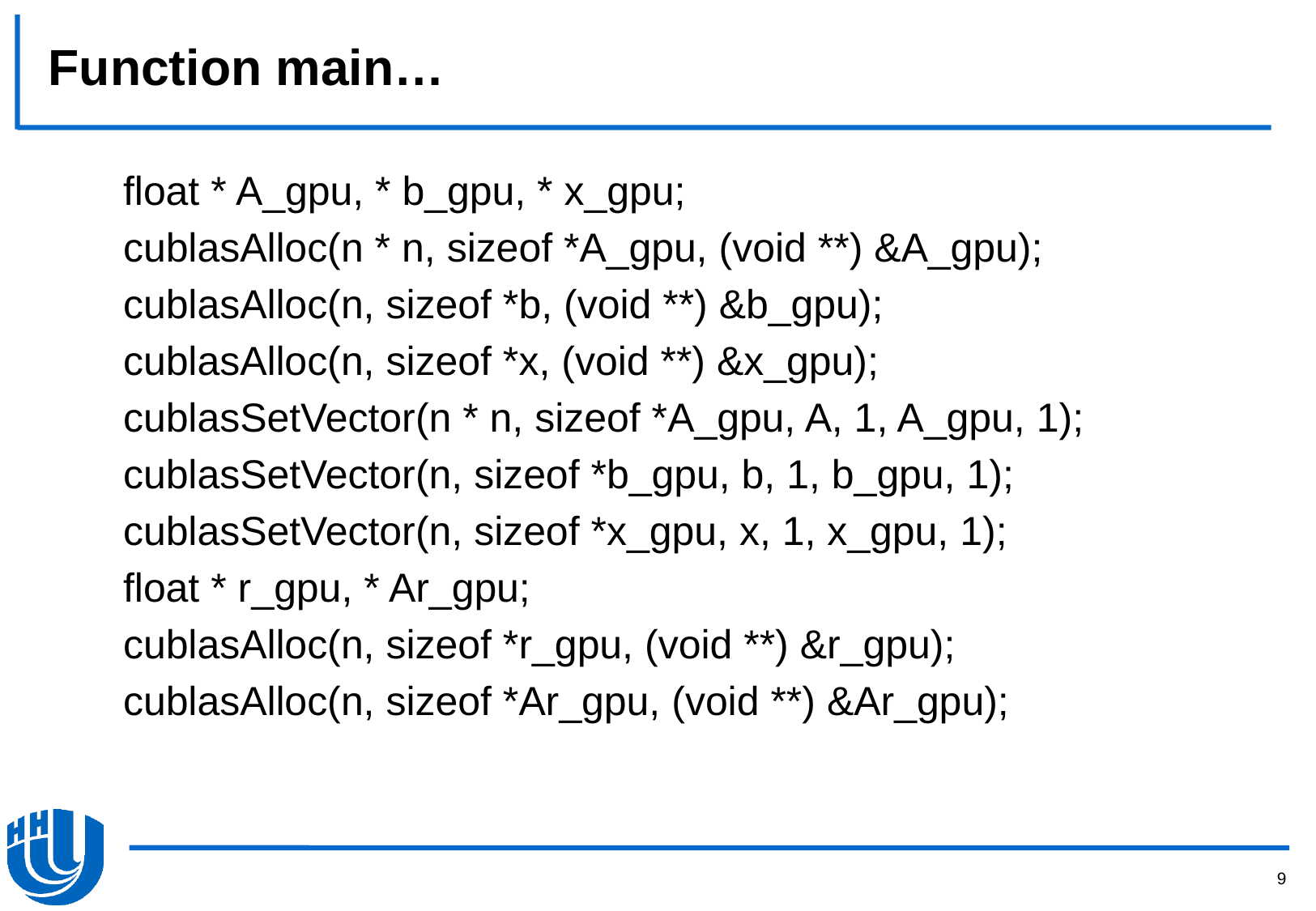

# Function main…
    float * A_gpu, * b_gpu, * x_gpu;
    cublasAlloc(n * n, sizeof *A_gpu, (void **) &A_gpu);
    cublasAlloc(n, sizeof *b, (void **) &b_gpu);
    cublasAlloc(n, sizeof *x, (void **) &x_gpu);
    cublasSetVector(n * n, sizeof *A_gpu, A, 1, A_gpu, 1);
    cublasSetVector(n, sizeof *b_gpu, b, 1, b_gpu, 1);
    cublasSetVector(n, sizeof *x_gpu, x, 1, x_gpu, 1);
    float * r_gpu, * Ar_gpu;
    cublasAlloc(n, sizeof *r_gpu, (void **) &r_gpu);
    cublasAlloc(n, sizeof *Ar_gpu, (void **) &Ar_gpu);
9